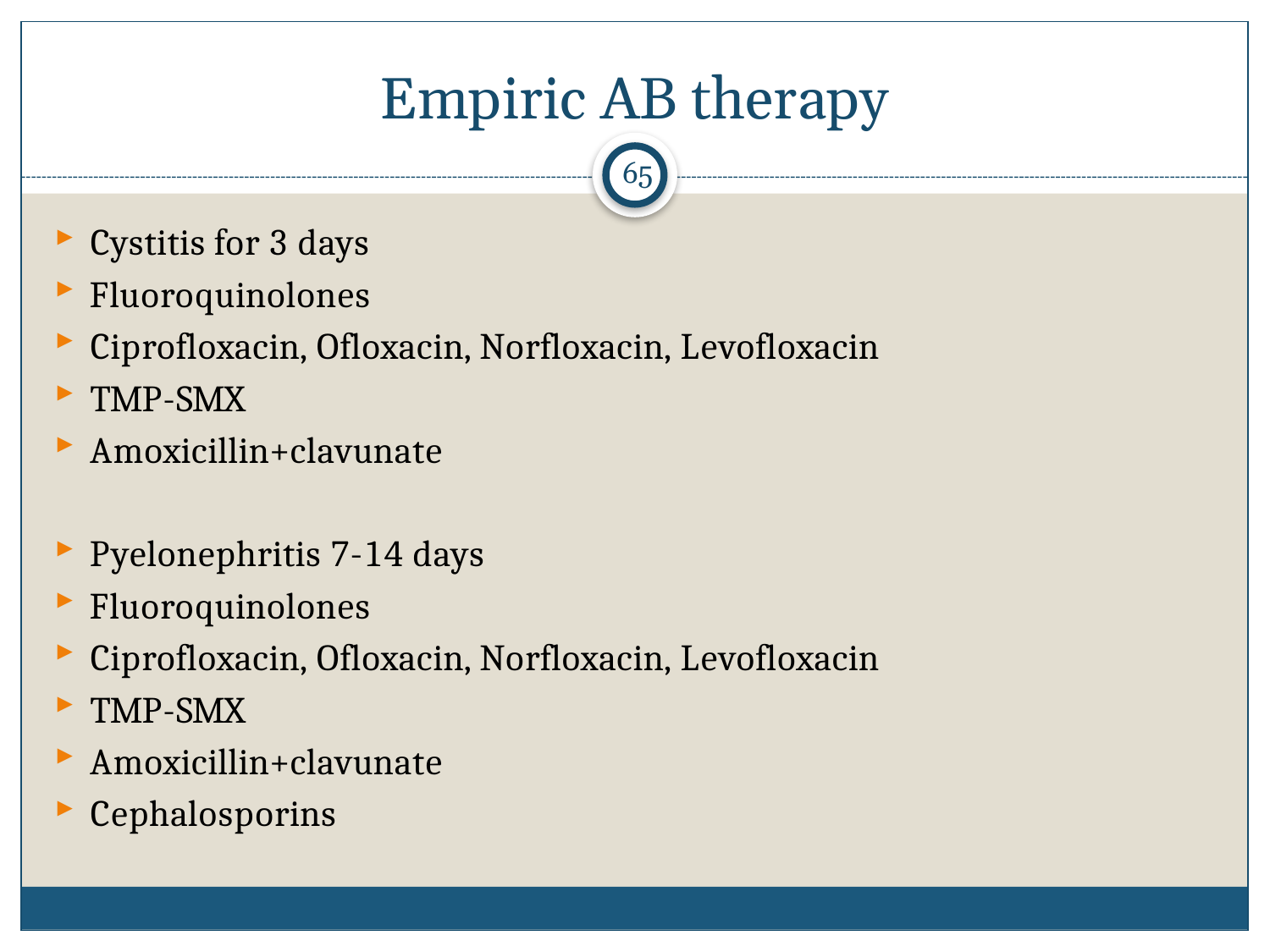

# Empiric AB therapy
65
Cystitis for 3 days
Fluoroquinolones
Ciprofloxacin, Ofloxacin, Norfloxacin, Levofloxacin
TMP-SMX
Amoxicillin+clavunate

Pyelonephritis 7-14 days
Fluoroquinolones
Ciprofloxacin, Ofloxacin, Norfloxacin, Levofloxacin
TMP-SMX
Amoxicillin+clavunate
Cephalosporins